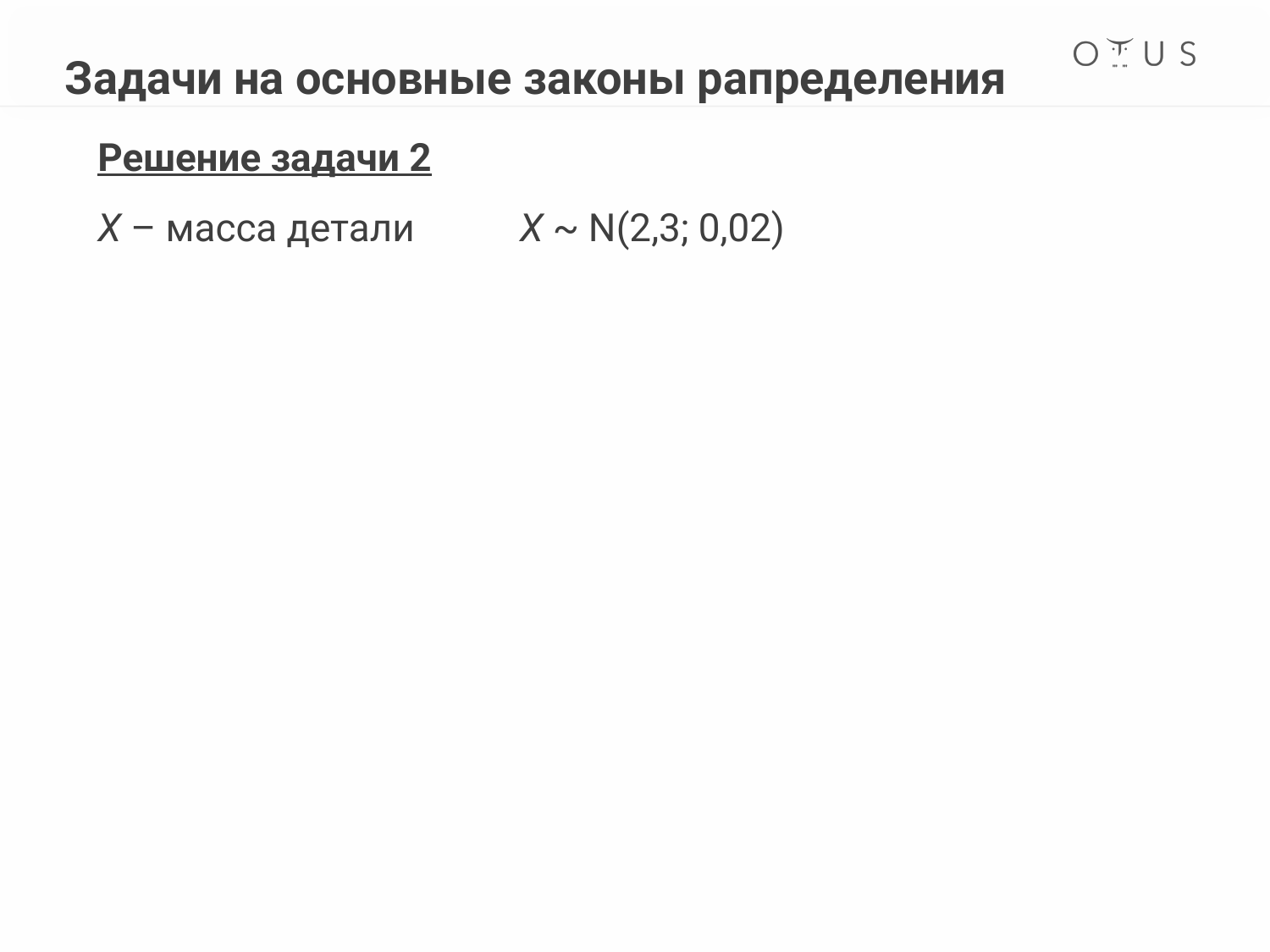

# Задачи на основные законы рапределения
Решение задачи 2
X – масса детали           X ~ N(2,3; 0,02)